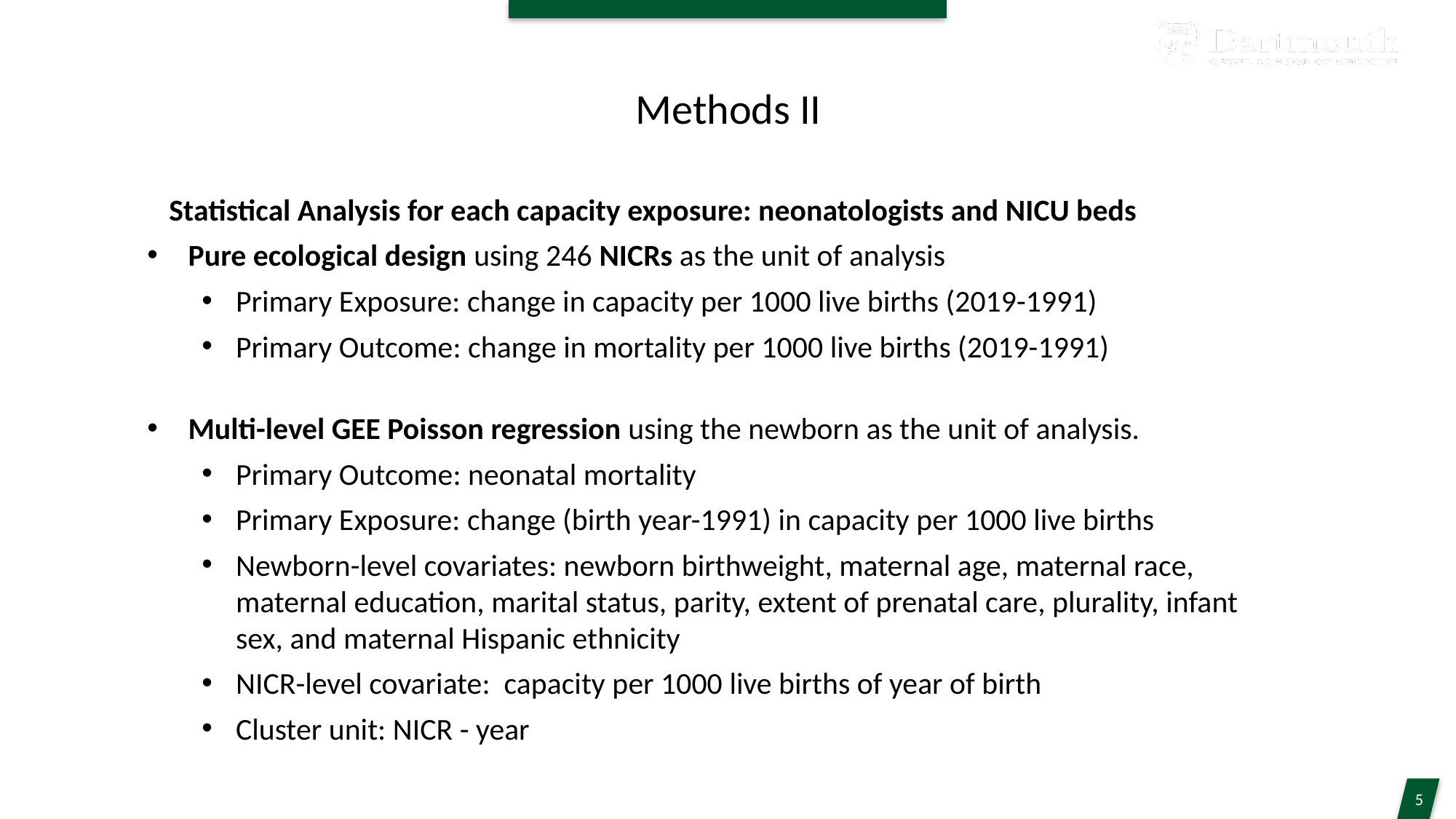

# Methods II
Statistical Analysis for each capacity exposure: neonatologists and NICU beds
Pure ecological design using 246 NICRs as the unit of analysis
Primary Exposure: change in capacity per 1000 live births (2019-1991)
Primary Outcome: change in mortality per 1000 live births (2019-1991)
Multi-level GEE Poisson regression using the newborn as the unit of analysis.
Primary Outcome: neonatal mortality
Primary Exposure: change (birth year-1991) in capacity per 1000 live births
Newborn-level covariates: newborn birthweight, maternal age, maternal race, maternal education, marital status, parity, extent of prenatal care, plurality, infant sex, and maternal Hispanic ethnicity
NICR-level covariate:  capacity per 1000 live births of year of birth
Cluster unit: NICR - year

5